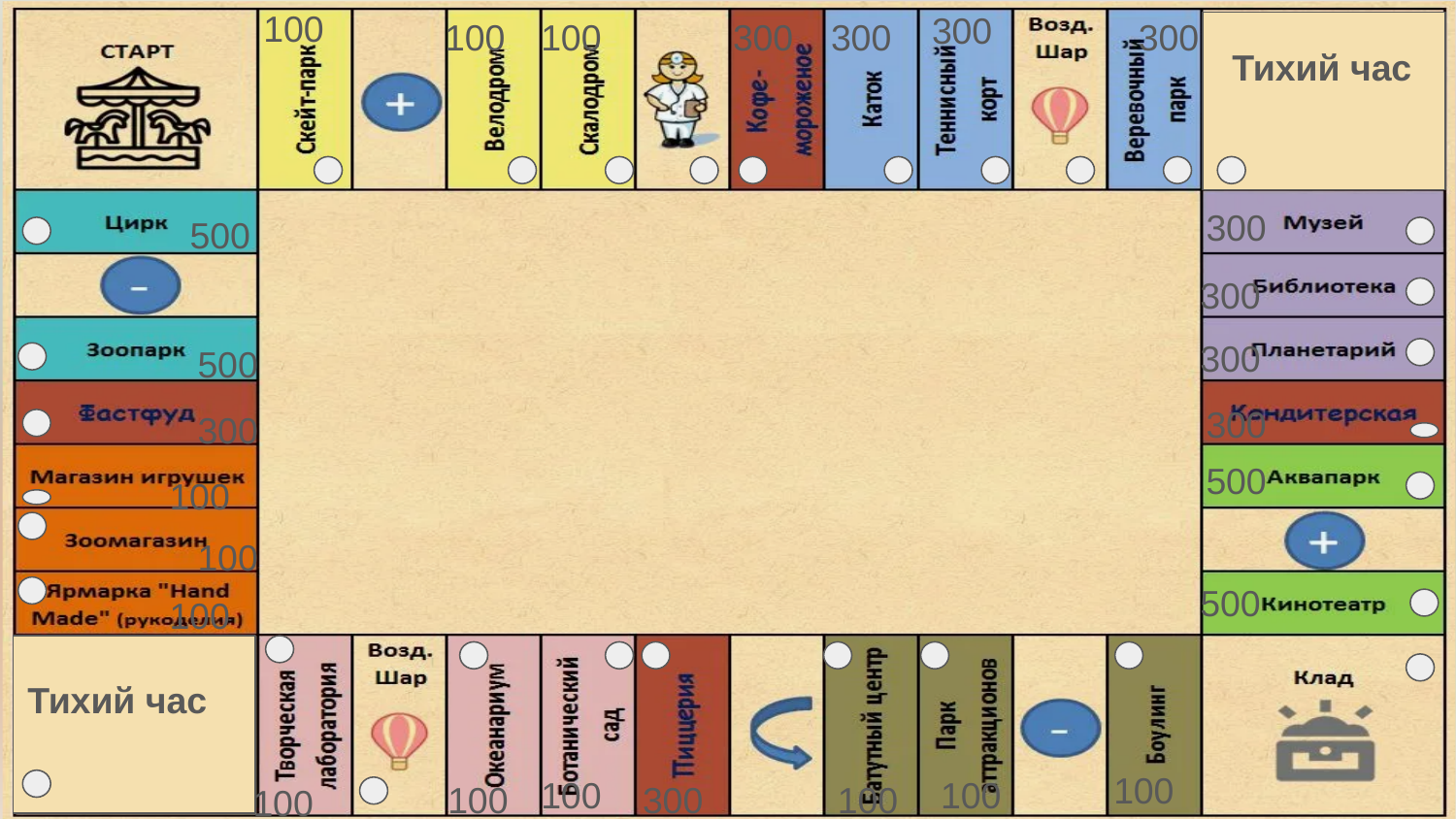

100
100
300
300
300
100
300

Тихий час

300
500

300

300
500

300
300

500
100

100
500

100

Тихий час
100
100
100
100
300
100
100